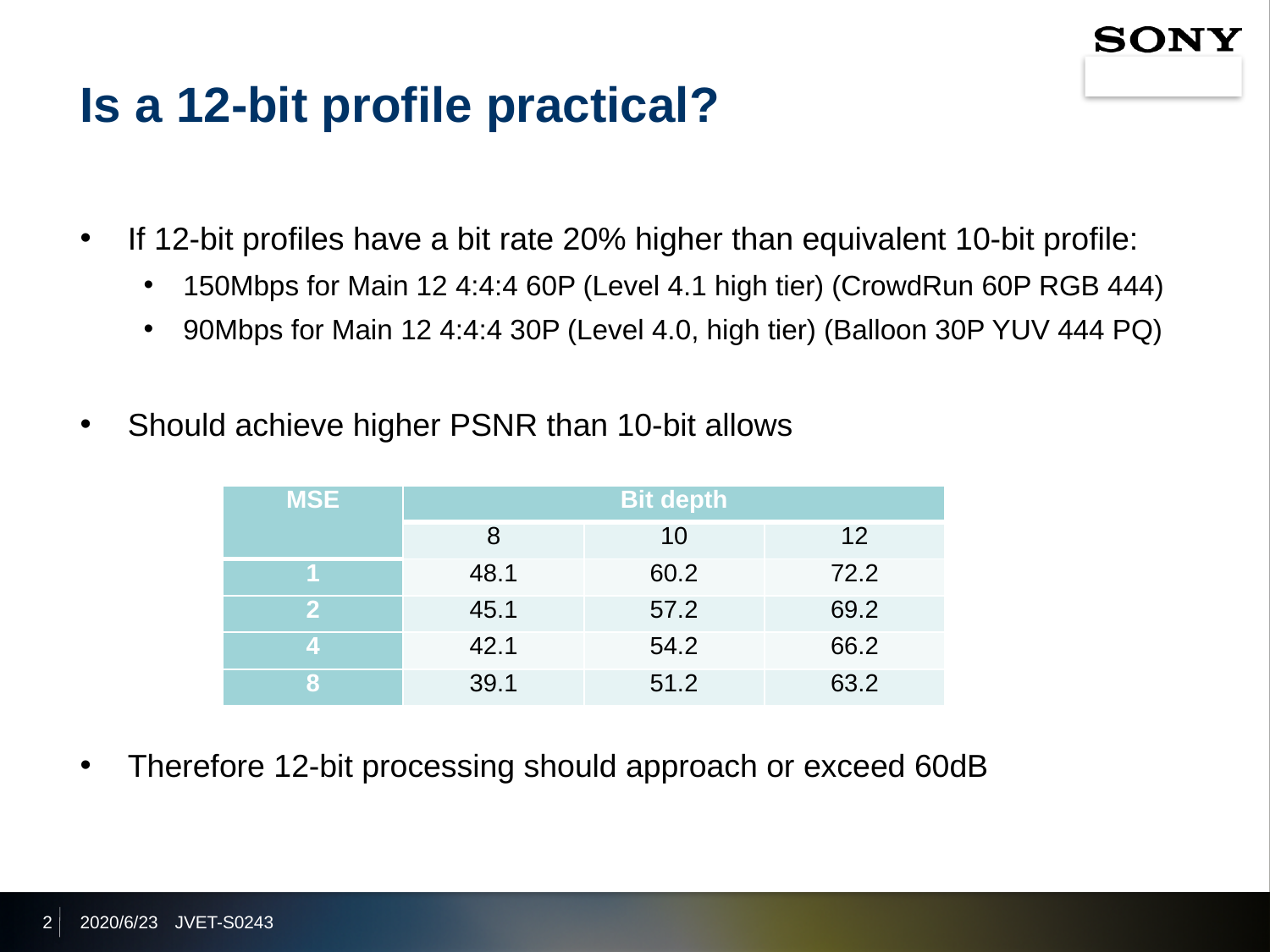

# Is a 12-bit profile practical?

If 12-bit profiles have a bit rate 20% higher than equivalent 10-bit profile:
150Mbps for Main 12 4:4:4 60P (Level 4.1 high tier) (CrowdRun 60P RGB 444)
90Mbps for Main 12 4:4:4 30P (Level 4.0, high tier) (Balloon 30P YUV 444 PQ)

Should achieve higher PSNR than 10-bit allows

Therefore 12-bit processing should approach or exceed 60dB

| MSE | Bit depth |  |  |
| --- | --- | --- | --- |
|  | 8 | 10 | 12 |
| 1 | 48.1 | 60.2 | 72.2 |
| 2 | 45.1 | 57.2 | 69.2 |
| 4 | 42.1 | 54.2 | 66.2 |
| 8 | 39.1 | 51.2 | 63.2 |
2
2020/6/23
JVET-S0243